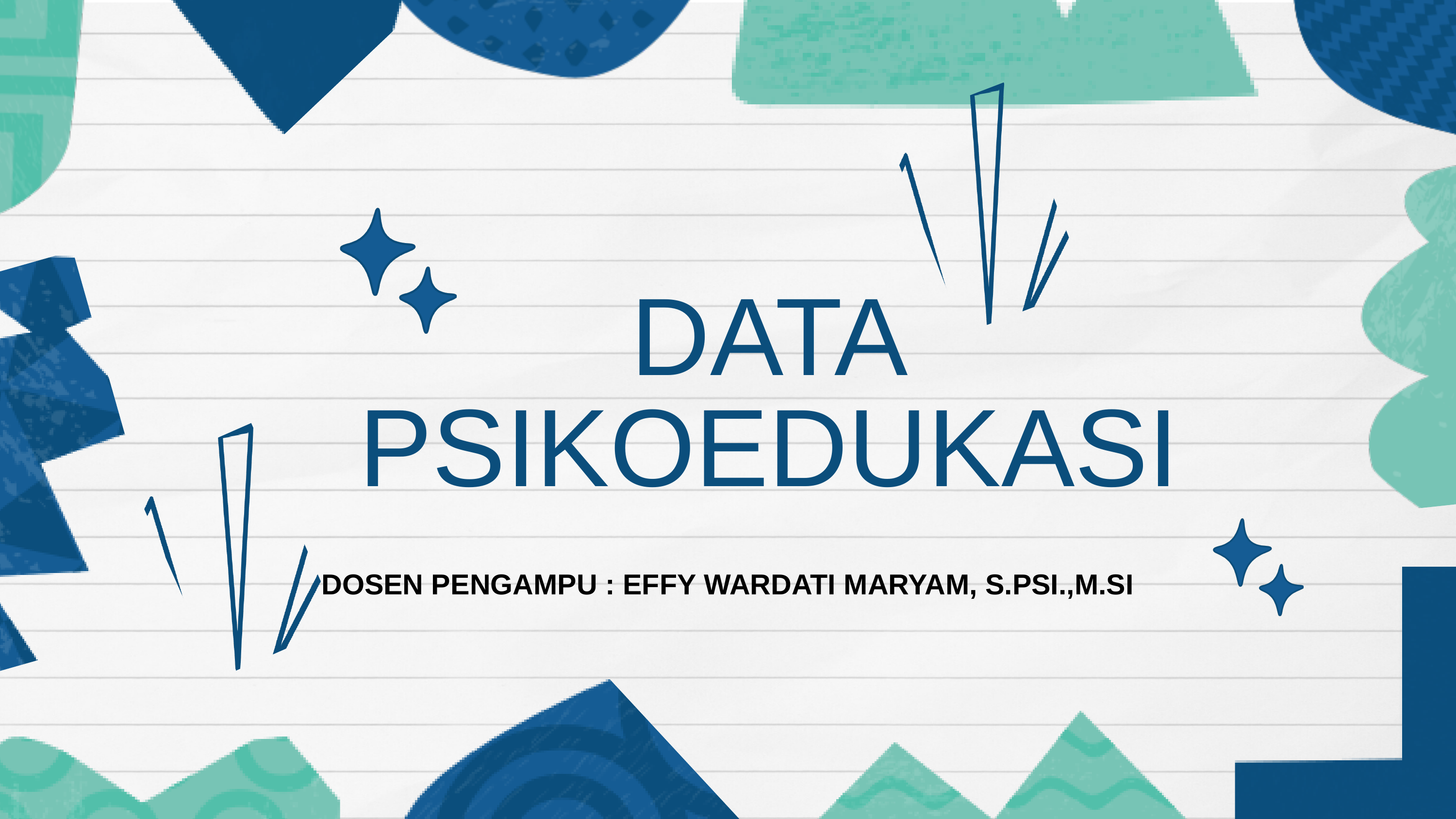

DATA
PSIKOEDUKASI

DOSEN PENGAMPU : EFFY WARDATI MARYAM, S.PSI.,M.SI